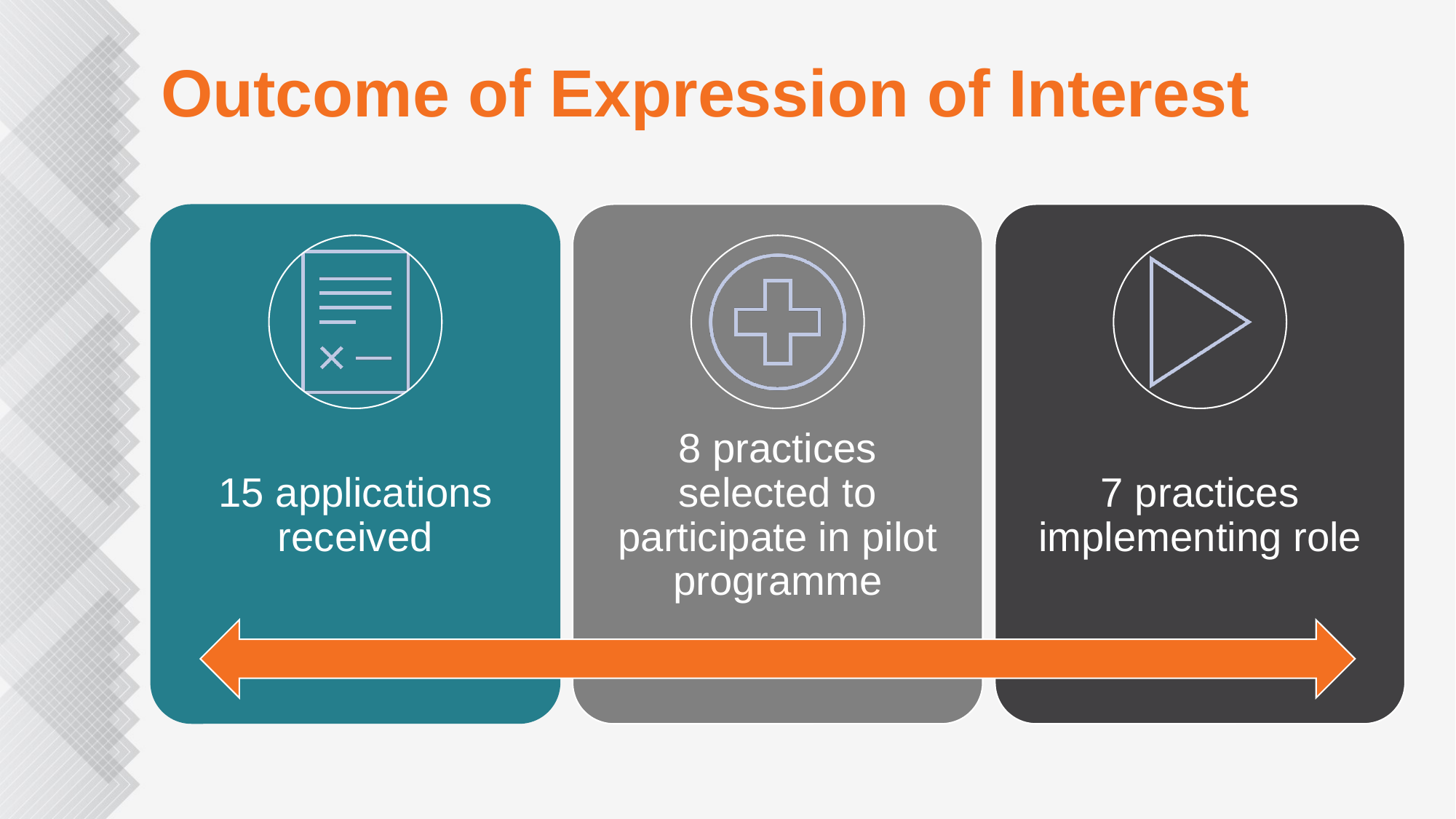

# Outcome of Expression of Interest
15 applications received
8 practices selected to participate in pilot programme
7 practices implementing role